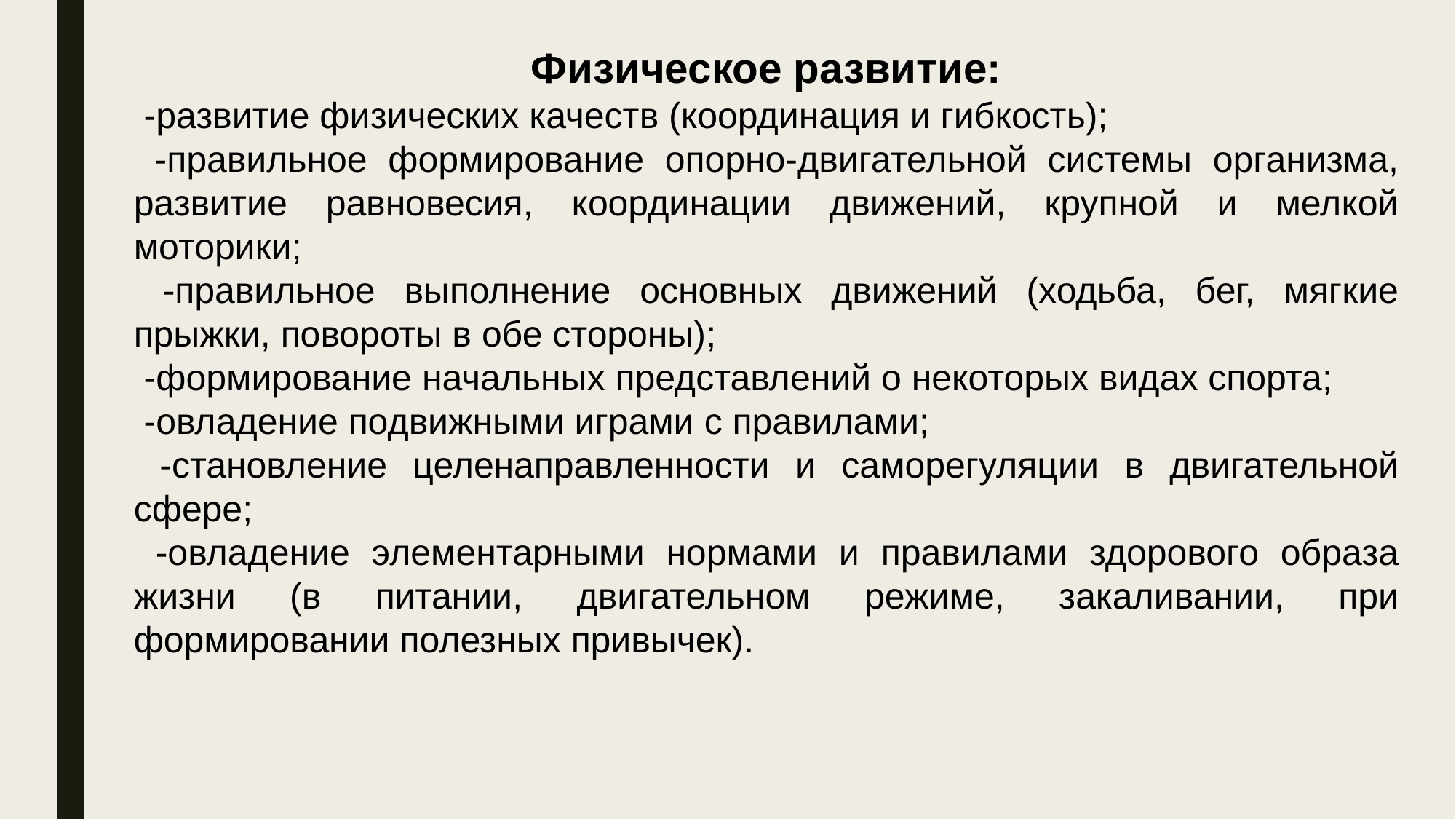

Физическое развитие:
 -развитие физических качеств (координация и гибкость);
 -правильное формирование опорно-двигательной системы организма, развитие равновесия, координации движений, крупной и мелкой моторики;
 -правильное выполнение основных движений (ходьба, бег, мягкие прыжки, повороты в обе стороны);
 -формирование начальных представлений о некоторых видах спорта;
 -овладение подвижными играми с правилами;
 -становление целенаправленности и саморегуляции в двигательной сфере;
 -овладение элементарными нормами и правилами здорового образа жизни (в питании, двигательном режиме, закаливании, при формировании полезных привычек).